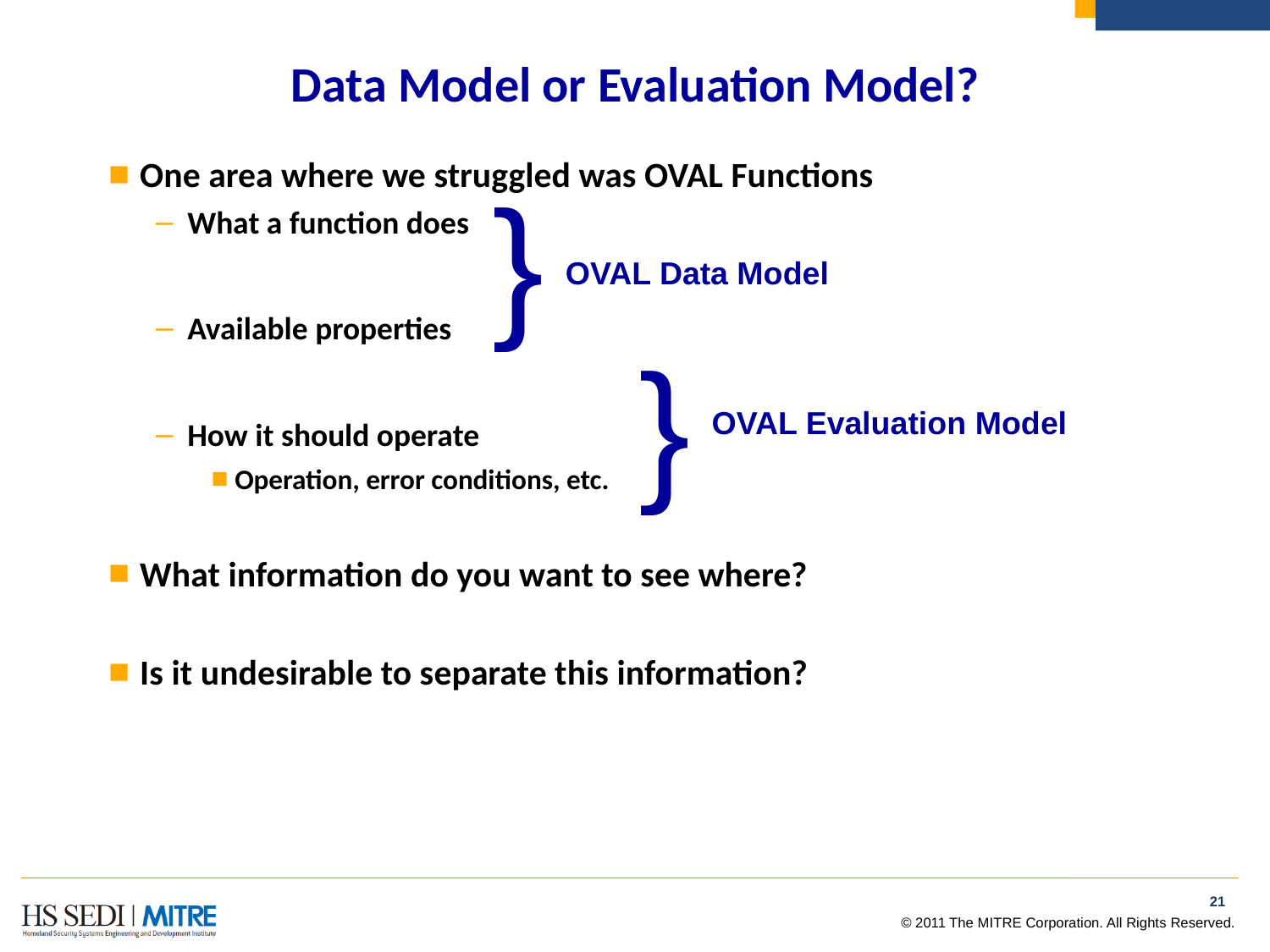

# Data Model or Evaluation Model?
One area where we struggled was OVAL Functions
What a function does

Available properties

How it should operate
Operation, error conditions, etc.

What information do you want to see where?

Is it undesirable to separate this information?
}
OVAL Data Model
}
OVAL Evaluation Model
21